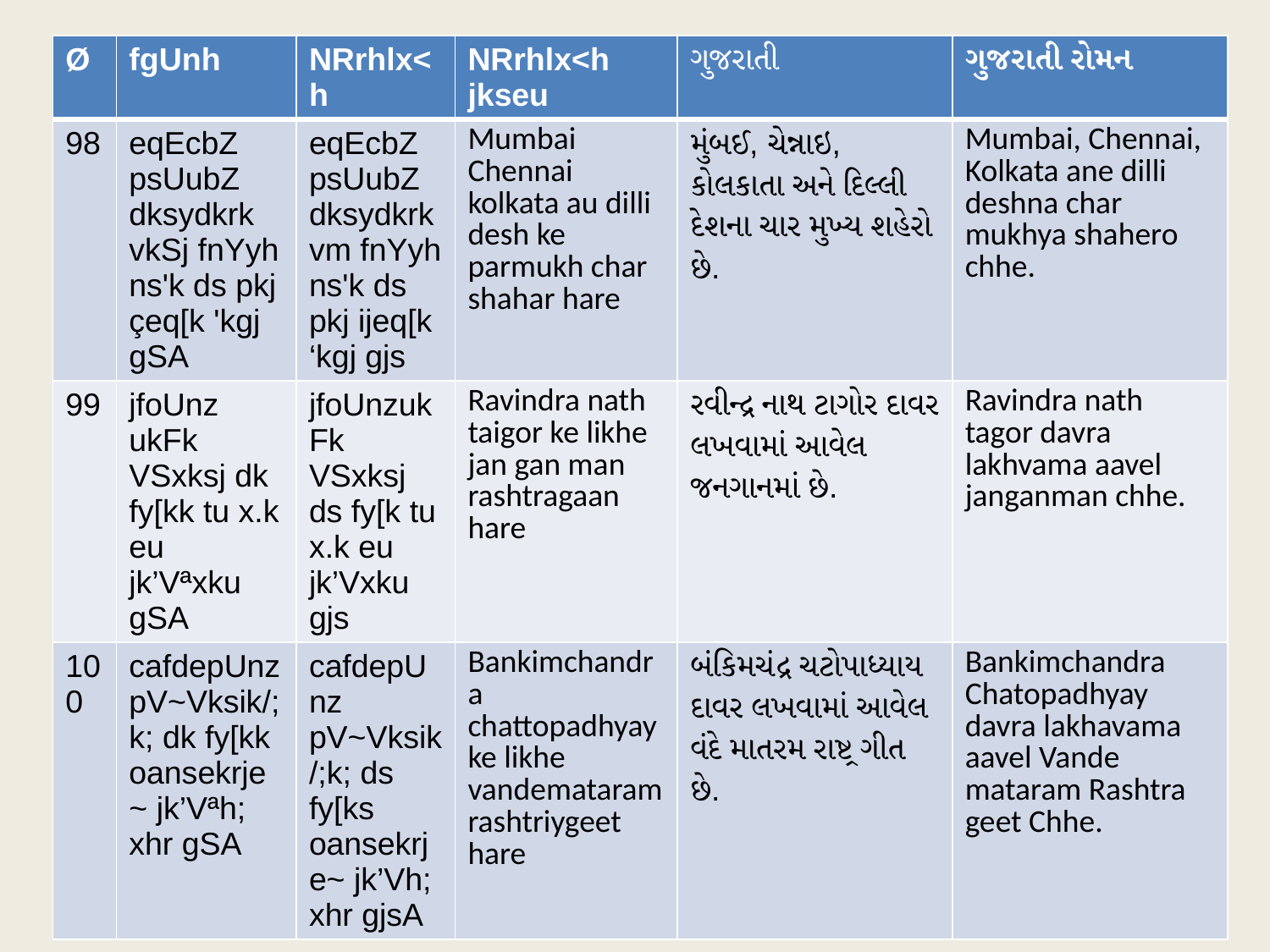

| Ø | fgUnh | NRrhlx<h | NRrhlx<h jkseu | ગુજરાતી | ગુજરાતી રોમન |
| --- | --- | --- | --- | --- | --- |
| 98 | eqEcbZ psUubZ dksydkrk vkSj fnYyh ns'k ds pkj çeq[k 'kgj gSA | eqEcbZ psUubZ dksydkrk vm fnYyh ns'k ds pkj ijeq[k ‘kgj gjs | Mumbai Chennai kolkata au dilli desh ke parmukh char shahar hare | મુંબઈ, ચેન્નાઇ, કોલકાતા અને દિલ્લી દેશના ચાર મુખ્ય શહેરો છે. | Mumbai, Chennai, Kolkata ane dilli deshna char mukhya shahero chhe. |
| 99 | jfoUnz ukFk VSxksj dk fy[kk tu x.k eu jk’Vªxku gSA | jfoUnzukFk VSxksj ds fy[k tu x.k eu jk’Vxku gjs | Ravindra nath taigor ke likhe jan gan man rashtragaan hare | રવીન્દ્ર નાથ ટાગોર દાવર લખવામાં આવેલ જનગાનમાં છે. | Ravindra nath tagor davra lakhvama aavel janganman chhe. |
| 100 | cafdepUnz pV~Vksik/;k; dk fy[kk oansekrje~ jk’Vªh; xhr gSA | cafdepUnz pV~Vksik/;k; ds fy[ks oansekrje~ jk’Vh; xhr gjsA | Bankimchandra chattopadhyay ke likhe vandemataram rashtriygeet hare | બંકિમચંદ્ર ચટોપાધ્યાય દાવર લખવામાં આવેલ વંદે માતરમ રાષ્ટ્ર ગીત છે. | Bankimchandra Chatopadhyay davra lakhavama aavel Vande mataram Rashtra geet Chhe. |
#